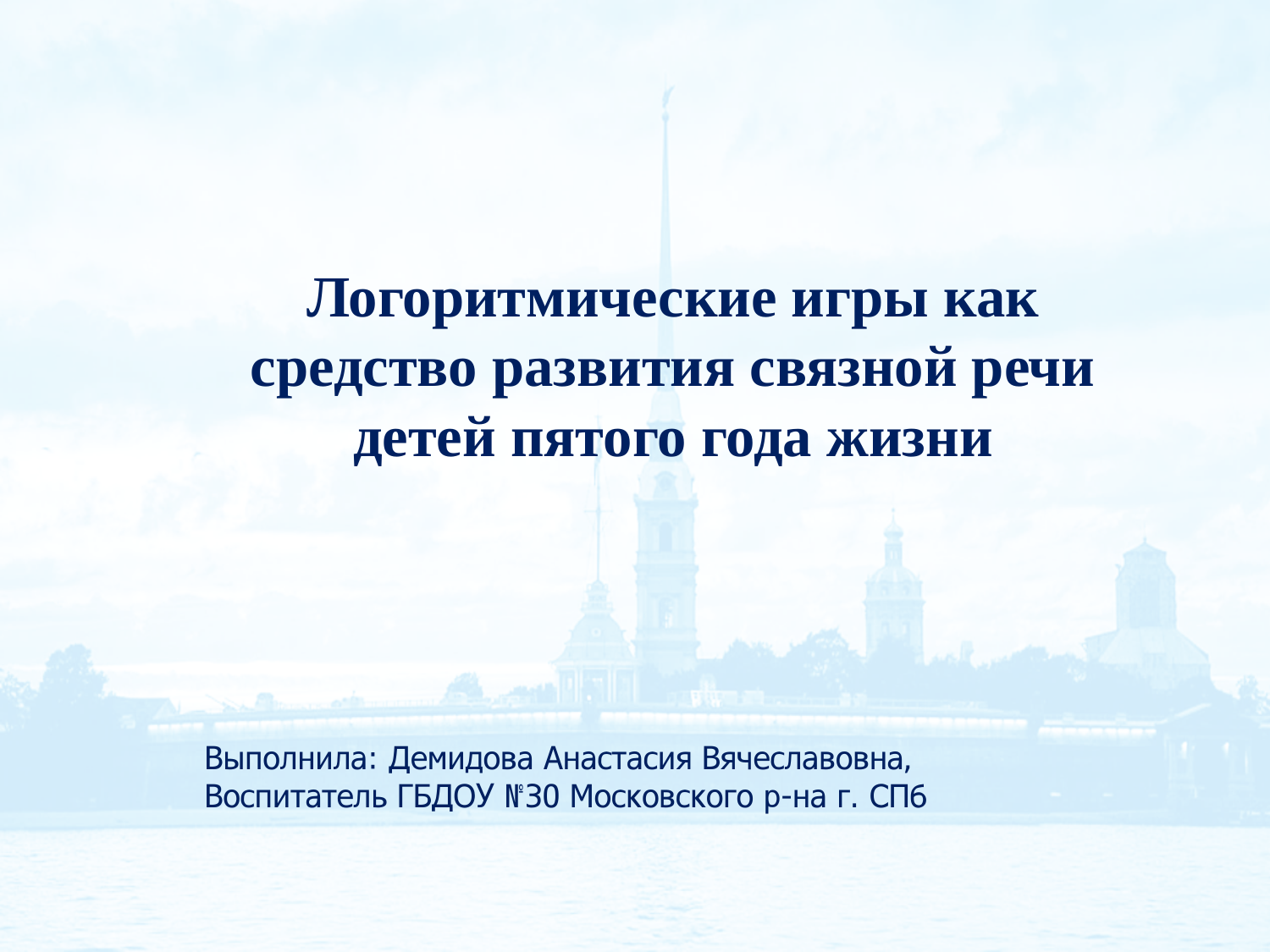

Логоритмические игры как средство развития связной речи детей пятого года жизни
Выполнила: Демидова Анастасия Вячеславовна,
Воспитатель ГБДОУ №30 Московского р-на г. СПб